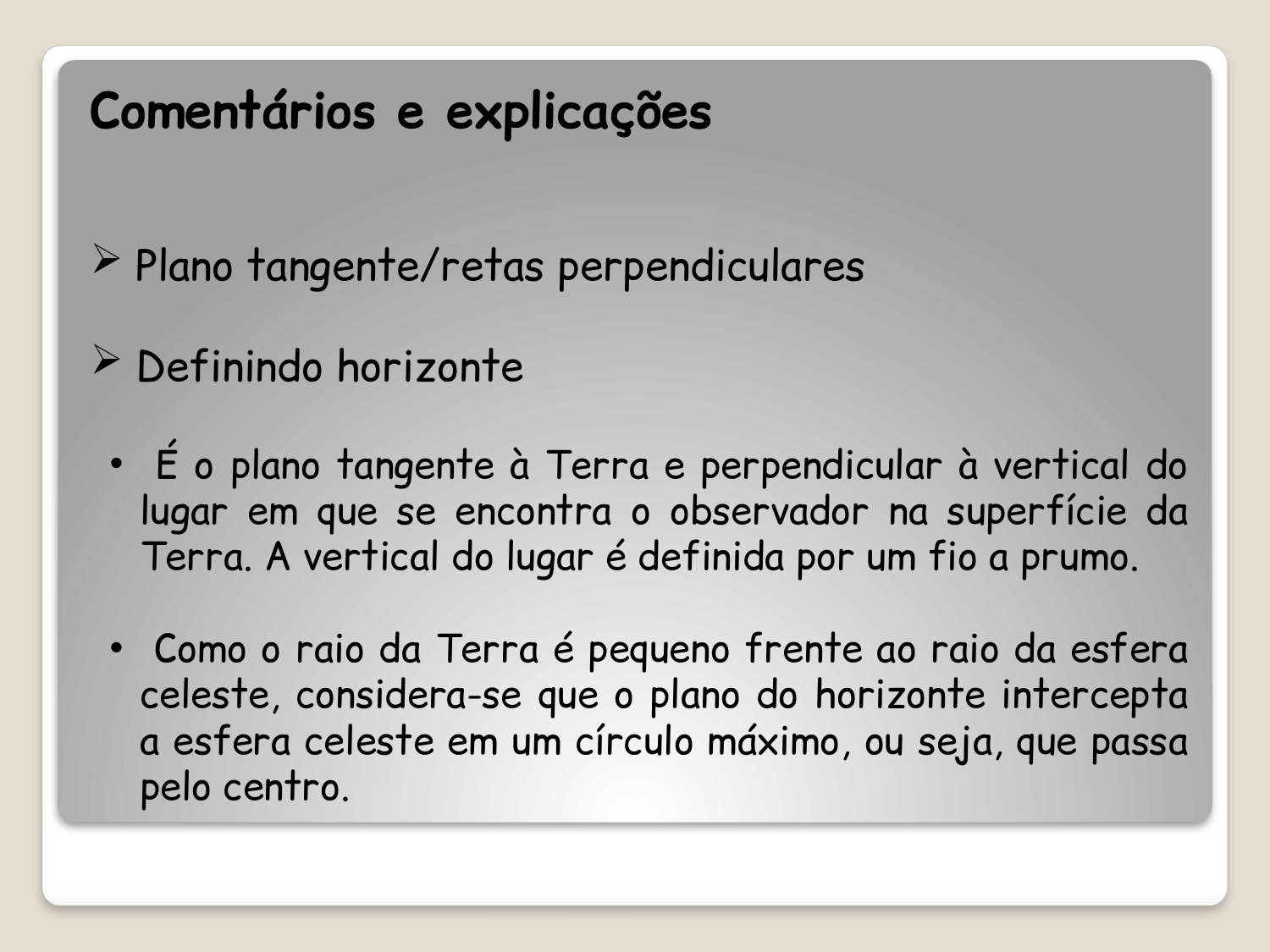

Comentários e explicações

 Plano tangente/retas perpendiculares

 Definindo horizonte

 É o plano tangente à Terra e perpendicular à vertical do lugar em que se encontra o observador na superfície da Terra. A vertical do lugar é definida por um fio a prumo.

 Como o raio da Terra é pequeno frente ao raio da esfera celeste, considera-se que o plano do horizonte intercepta a esfera celeste em um círculo máximo, ou seja, que passa pelo centro.